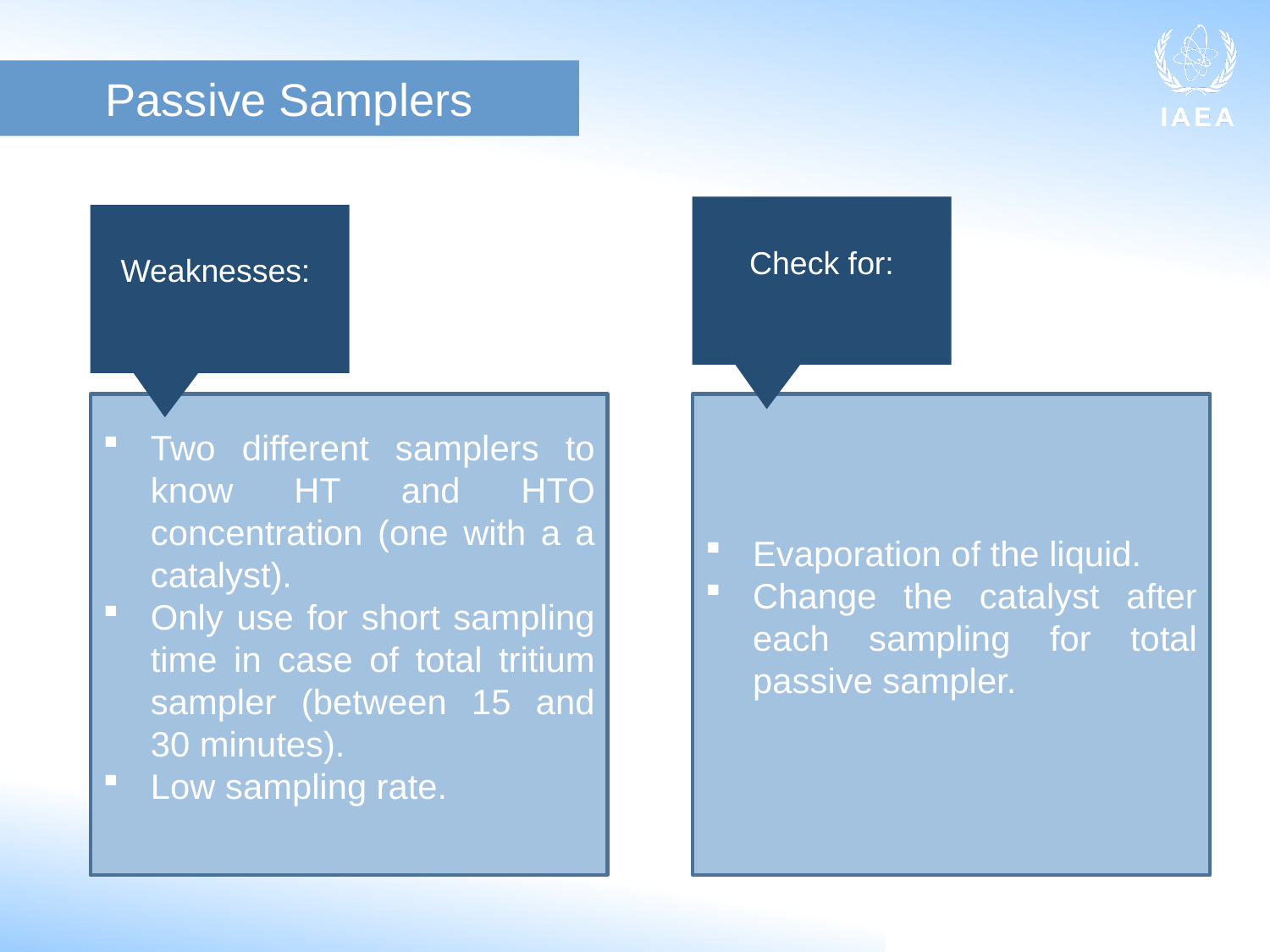

Passive Samplers

Check for:

Weaknesses:

Two different samplers to know HT and HTO concentration (one with a a catalyst).
Only use for short sampling time in case of total tritium sampler (between 15 and 30 minutes).
Low sampling rate.

Evaporation of the liquid.
Change the catalyst after each sampling for total passive sampler.